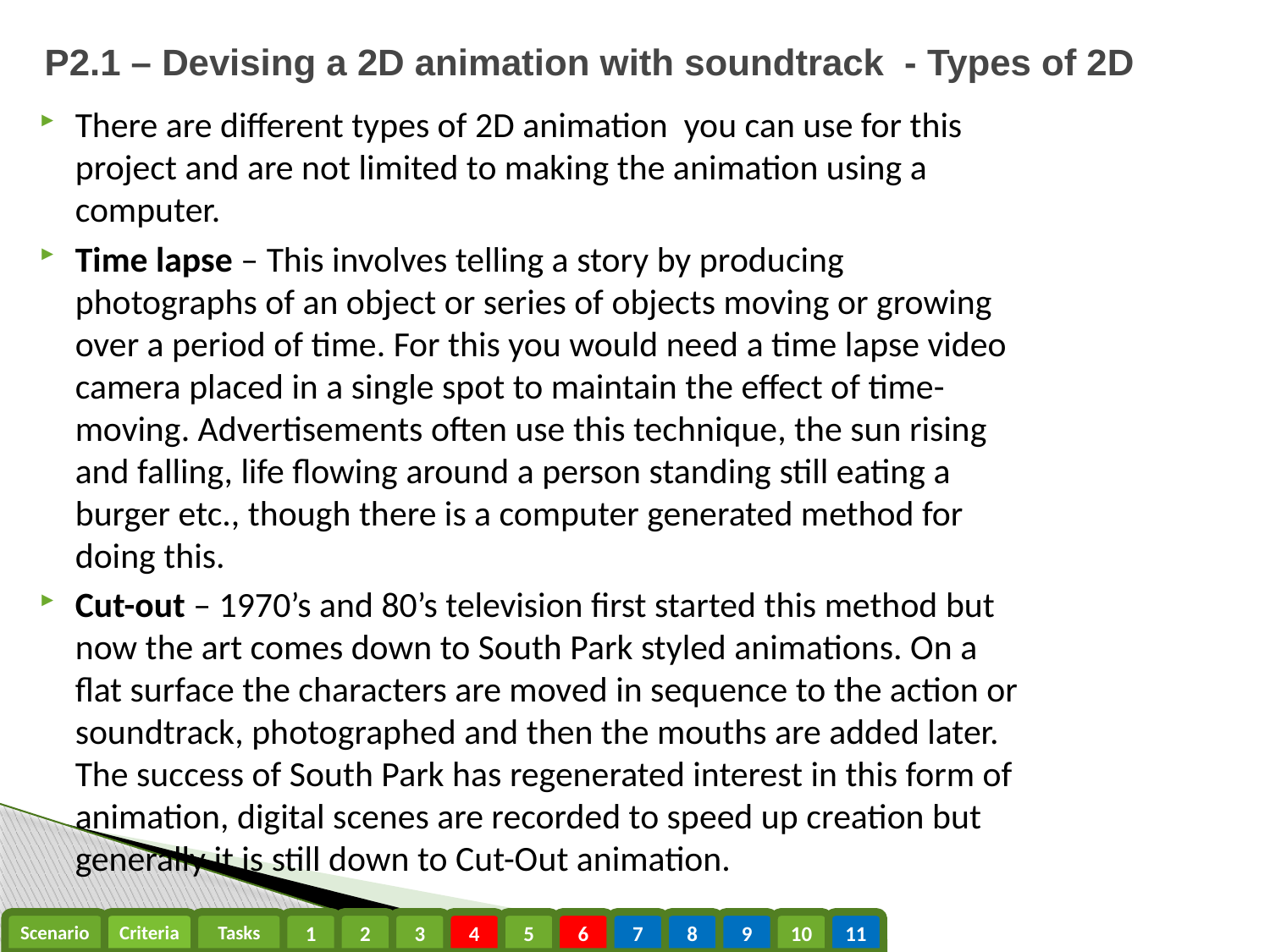

# P2.1 – Devising a 2D animation with soundtrack  - Types of 2D
There are different types of 2D animation  you can use for this project and are not limited to making the animation using a computer.
Time lapse – This involves telling a story by producing photographs of an object or series of objects moving or growing over a period of time. For this you would need a time lapse video camera placed in a single spot to maintain the effect of time-moving. Advertisements often use this technique, the sun rising and falling, life flowing around a person standing still eating a burger etc., though there is a computer generated method for doing this.
Cut-out – 1970’s and 80’s television first started this method but now the art comes down to South Park styled animations. On a flat surface the characters are moved in sequence to the action or soundtrack, photographed and then the mouths are added later. The success of South Park has regenerated interest in this form of animation, digital scenes are recorded to speed up creation but generally it is still down to Cut-Out animation.